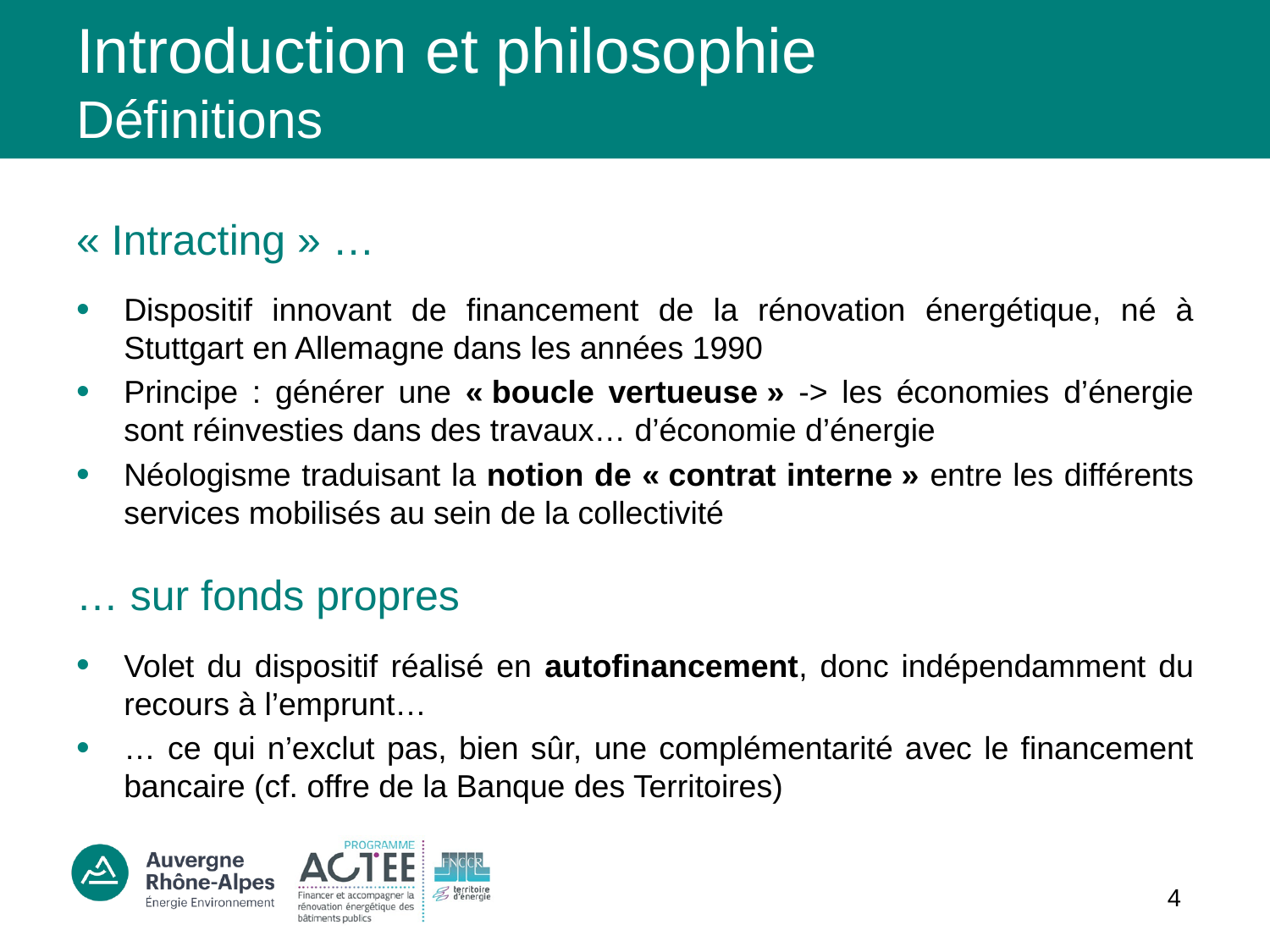

# Introduction et philosophie Définitions
« Intracting » …

Dispositif innovant de financement de la rénovation énergétique, né à Stuttgart en Allemagne dans les années 1990
Principe : générer une « boucle vertueuse » -> les économies d’énergie sont réinvesties dans des travaux… d’économie d’énergie
Néologisme traduisant la notion de « contrat interne » entre les différents services mobilisés au sein de la collectivité

… sur fonds propres

Volet du dispositif réalisé en autofinancement, donc indépendamment du recours à l’emprunt…
… ce qui n’exclut pas, bien sûr, une complémentarité avec le financement bancaire (cf. offre de la Banque des Territoires)